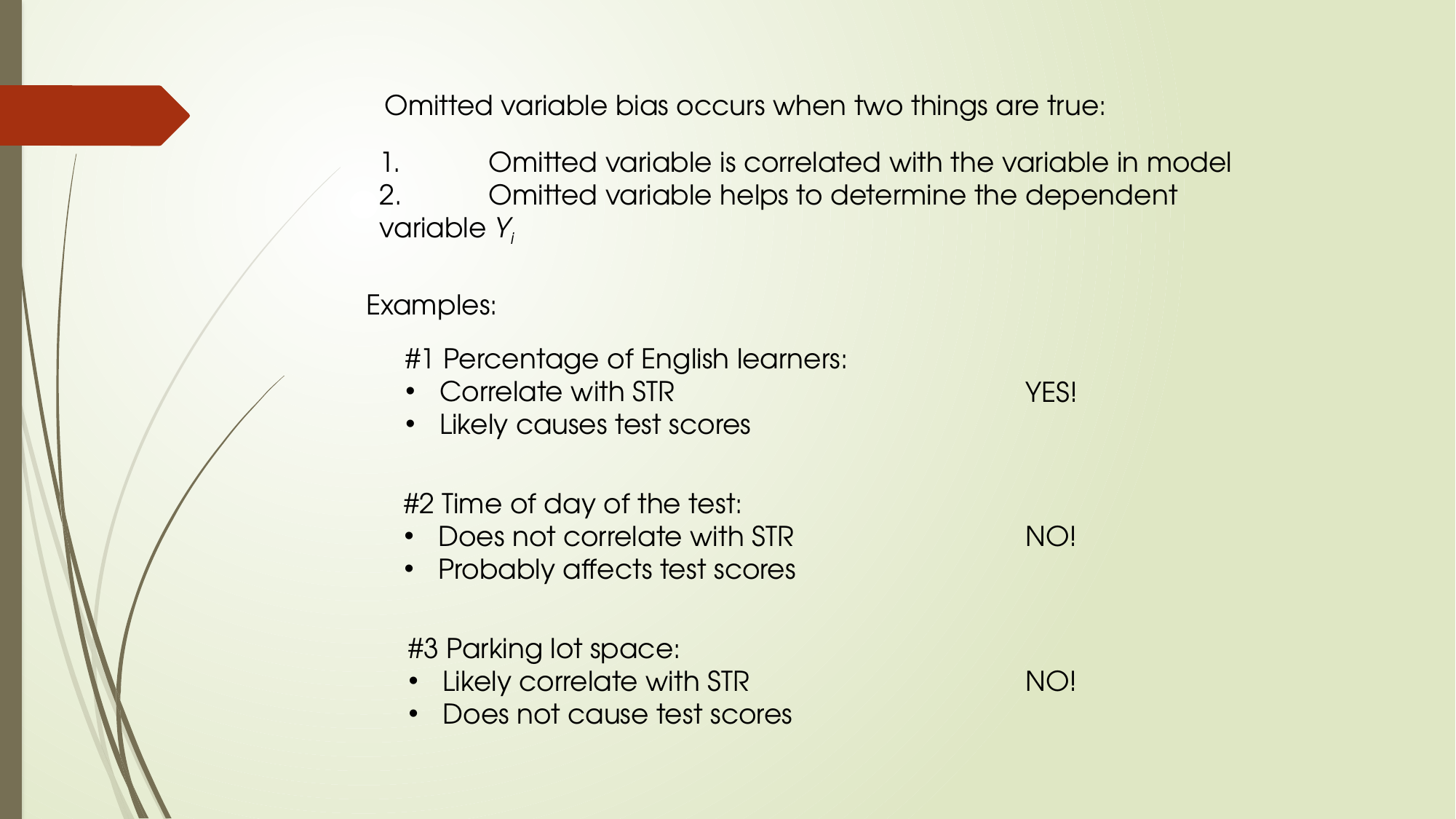

Omitted variable bias occurs when two things are true:
1.	Omitted variable is correlated with the variable in model
2.	Omitted variable helps to determine the dependent variable Yi
Examples:
#1 Percentage of English learners:
Correlate with STR
Likely causes test scores
YES!
#2 Time of day of the test:
Does not correlate with STR
Probably affects test scores
NO!
#3 Parking lot space:
Likely correlate with STR
Does not cause test scores
NO!